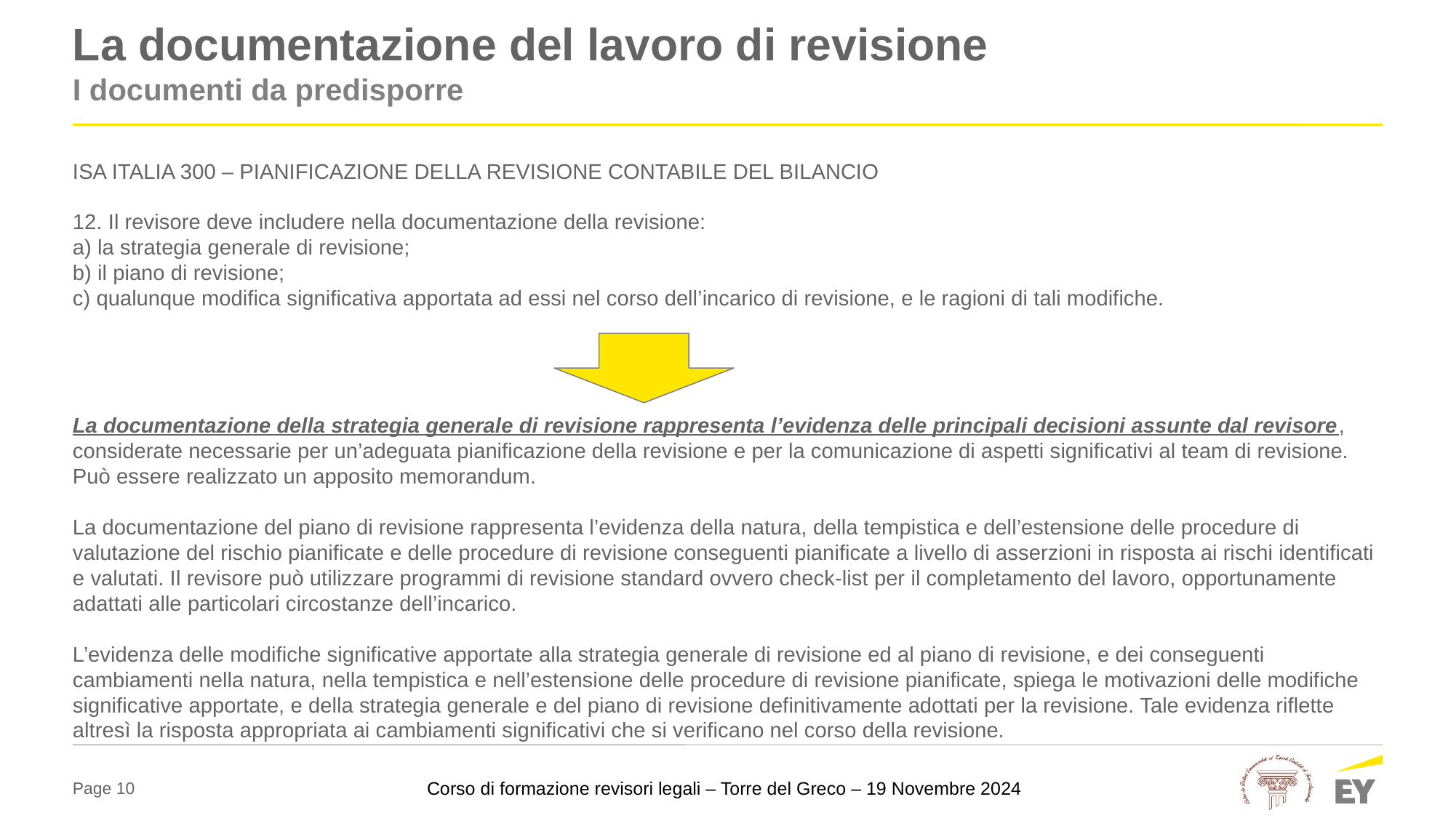

# La documentazione del lavoro di revisione
I documenti da predisporre
ISA ITALIA 300 – PIANIFICAZIONE DELLA REVISIONE CONTABILE DEL BILANCIO

12. Il revisore deve includere nella documentazione della revisione:
a) la strategia generale di revisione;
b) il piano di revisione;
c) qualunque modifica significativa apportata ad essi nel corso dell’incarico di revisione, e le ragioni di tali modifiche.

La documentazione della strategia generale di revisione rappresenta l’evidenza delle principali decisioni assunte dal revisore, considerate necessarie per un’adeguata pianificazione della revisione e per la comunicazione di aspetti significativi al team di revisione. Può essere realizzato un apposito memorandum.

La documentazione del piano di revisione rappresenta l’evidenza della natura, della tempistica e dell’estensione delle procedure di valutazione del rischio pianificate e delle procedure di revisione conseguenti pianificate a livello di asserzioni in risposta ai rischi identificati e valutati. Il revisore può utilizzare programmi di revisione standard ovvero check-list per il completamento del lavoro, opportunamente adattati alle particolari circostanze dell’incarico.

L’evidenza delle modifiche significative apportate alla strategia generale di revisione ed al piano di revisione, e dei conseguenti cambiamenti nella natura, nella tempistica e nell’estensione delle procedure di revisione pianificate, spiega le motivazioni delle modifiche significative apportate, e della strategia generale e del piano di revisione definitivamente adottati per la revisione. Tale evidenza riflette altresì la risposta appropriata ai cambiamenti significativi che si verificano nel corso della revisione.